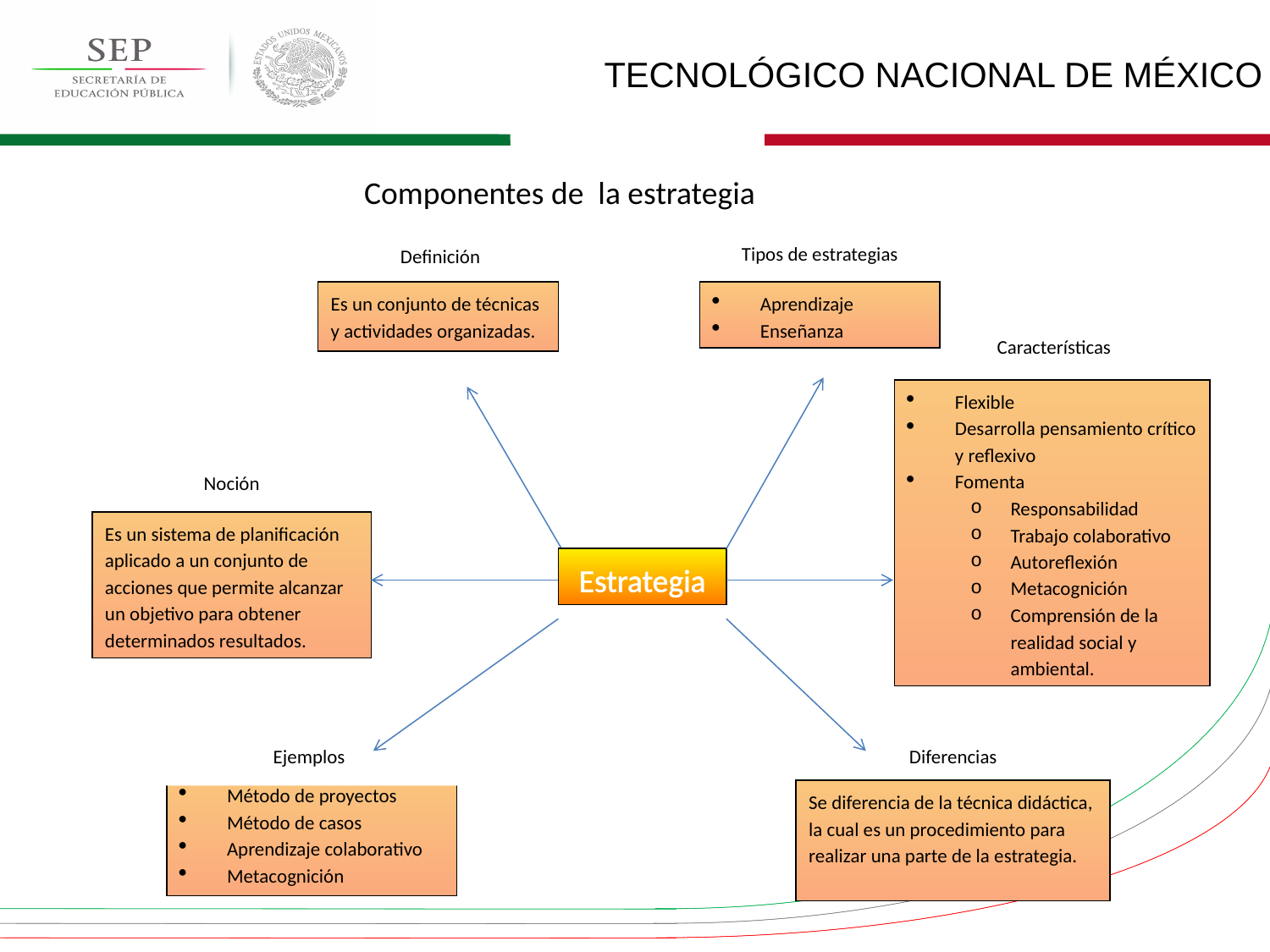

Componentes de  la estrategia
Tipos de estrategias
Definición
Es un conjunto de técnicas y actividades organizadas.

Aprendizaje
Enseñanza
Características
Flexible
Desarrolla pensamiento crítico y reflexivo
Fomenta
Responsabilidad
Trabajo colaborativo
Autoreflexión
Metacognición
Comprensión de la realidad social y ambiental.
Noción
Es un sistema de planificación aplicado a un conjunto de acciones que permite alcanzar un objetivo para obtener determinados resultados.
Estrategia
Ejemplos
Diferencias
Método de proyectos
Método de casos
Aprendizaje colaborativo
Metacognición
Se diferencia de la técnica didáctica, la cual es un procedimiento para realizar una parte de la estrategia.